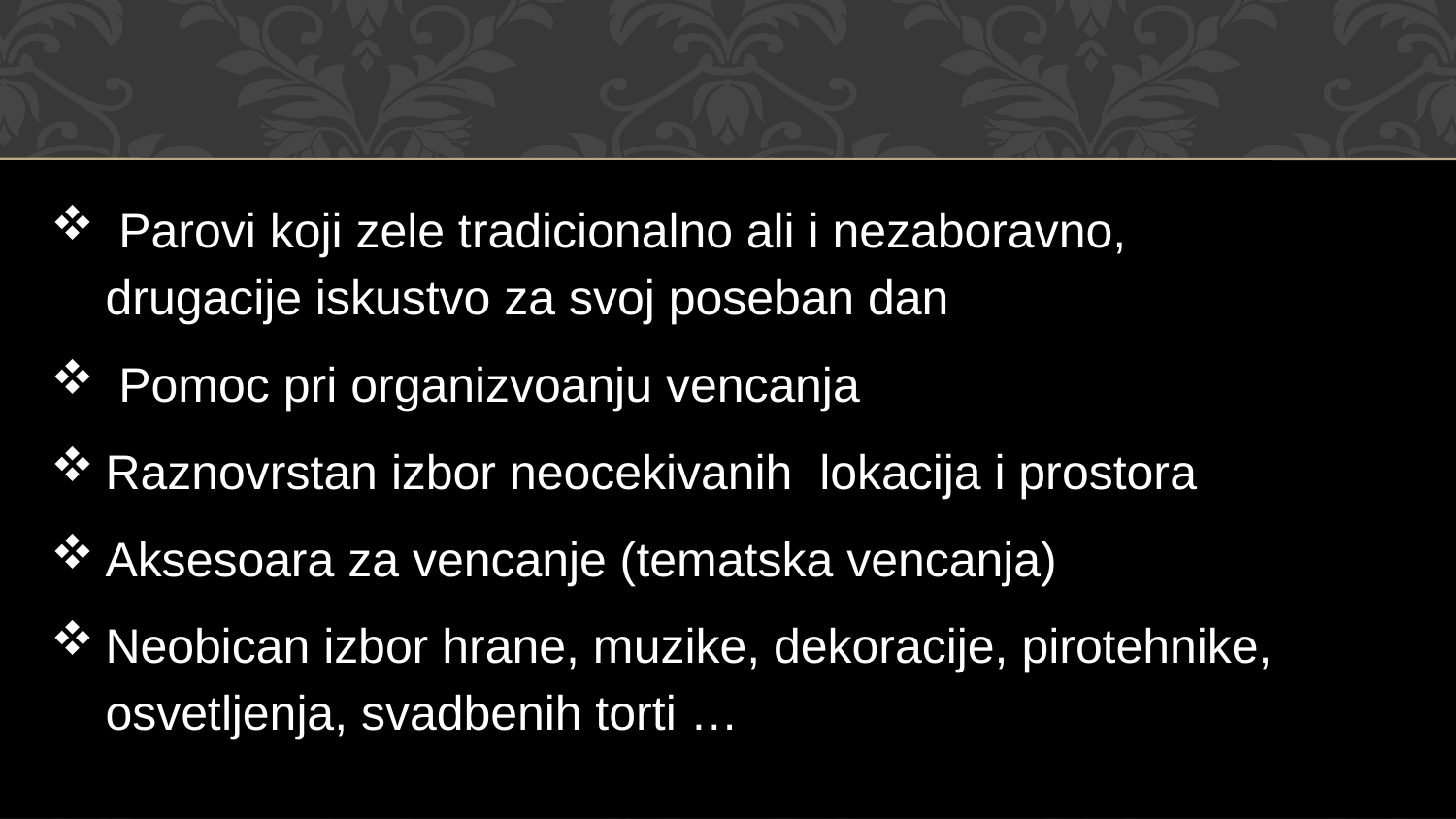

Parovi koji zele tradicionalno ali i nezaboravno, drugacije iskustvo za svoj poseban dan
 Pomoc pri organizvoanju vencanja
Raznovrstan izbor neocekivanih  lokacija i prostora
Aksesoara za vencanje (tematska vencanja)
Neobican izbor hrane, muzike, dekoracije, pirotehnike, osvetljenja, svadbenih torti …